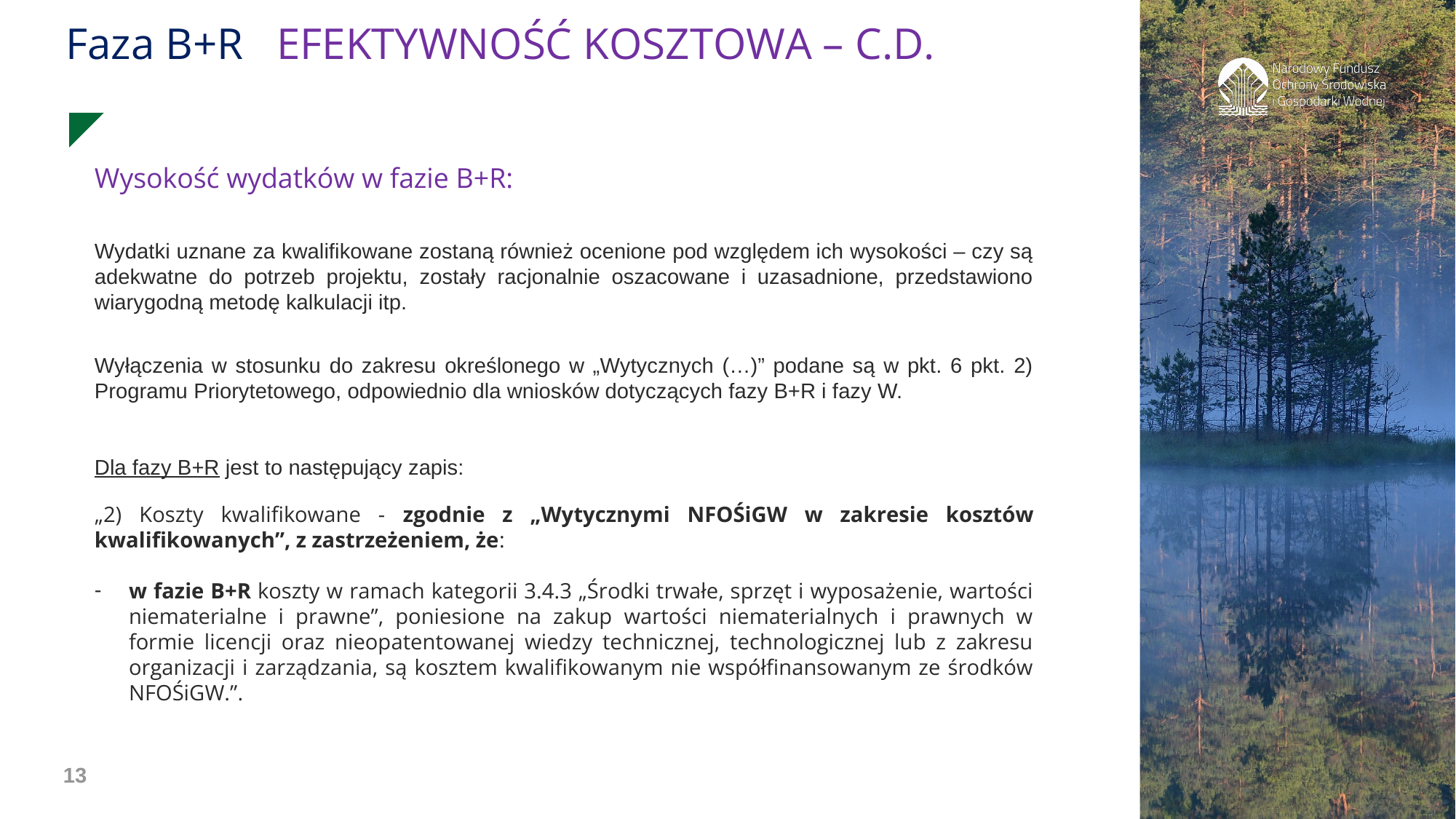

Faza B+R   EFEKTYWNOŚĆ KOSZTOWA – C.D.
Wysokość wydatków w fazie B+R:

Wydatki uznane za kwalifikowane zostaną również ocenione pod względem ich wysokości – czy są adekwatne do potrzeb projektu, zostały racjonalnie oszacowane i uzasadnione, przedstawiono wiarygodną metodę kalkulacji itp.

Wyłączenia w stosunku do zakresu określonego w „Wytycznych (…)” podane są w pkt. 6 pkt. 2) Programu Priorytetowego, odpowiednio dla wniosków dotyczących fazy B+R i fazy W.

Dla fazy B+R jest to następujący zapis:

„2) Koszty kwalifikowane - zgodnie z „Wytycznymi NFOŚiGW w zakresie kosztów kwalifikowanych”, z zastrzeżeniem, że:

w fazie B+R koszty w ramach kategorii 3.4.3 „Środki trwałe, sprzęt i wyposażenie, wartości niematerialne i prawne”, poniesione na zakup wartości niematerialnych i prawnych w formie licencji oraz nieopatentowanej wiedzy technicznej, technologicznej lub z zakresu organizacji i zarządzania, są kosztem kwalifikowanym nie współfinansowanym ze środków NFOŚiGW.”.